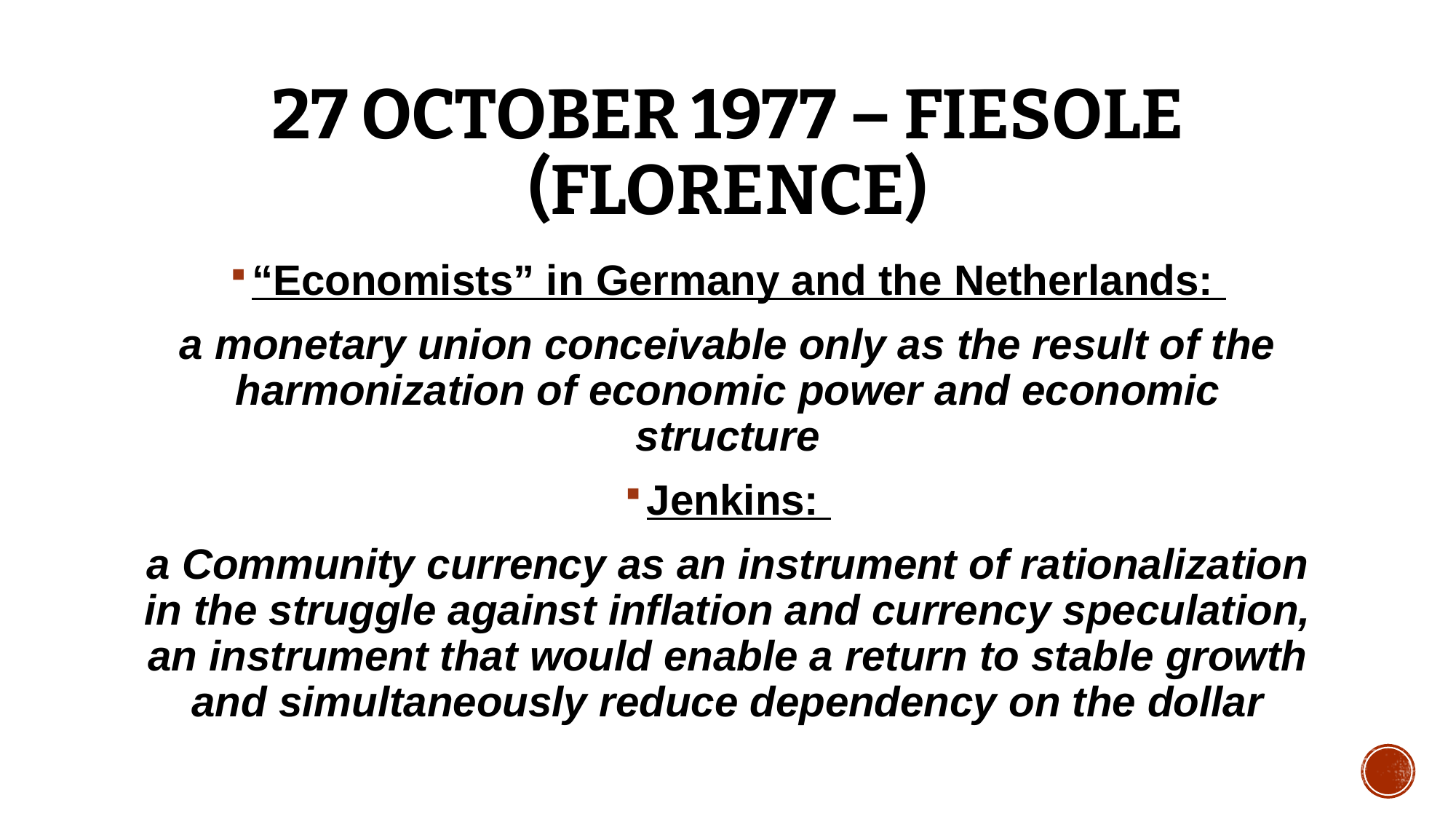

# 27 OCTOBER 1977 – FIESOLE (FLORENCE)
“Economists” in Germany and the Netherlands:
a monetary union conceivable only as the result of the harmonization of economic power and economic structure
Jenkins:
a Community currency as an instrument of rationalization in the struggle against inflation and currency speculation, an instrument that would enable a return to stable growth and simultaneously reduce dependency on the dollar